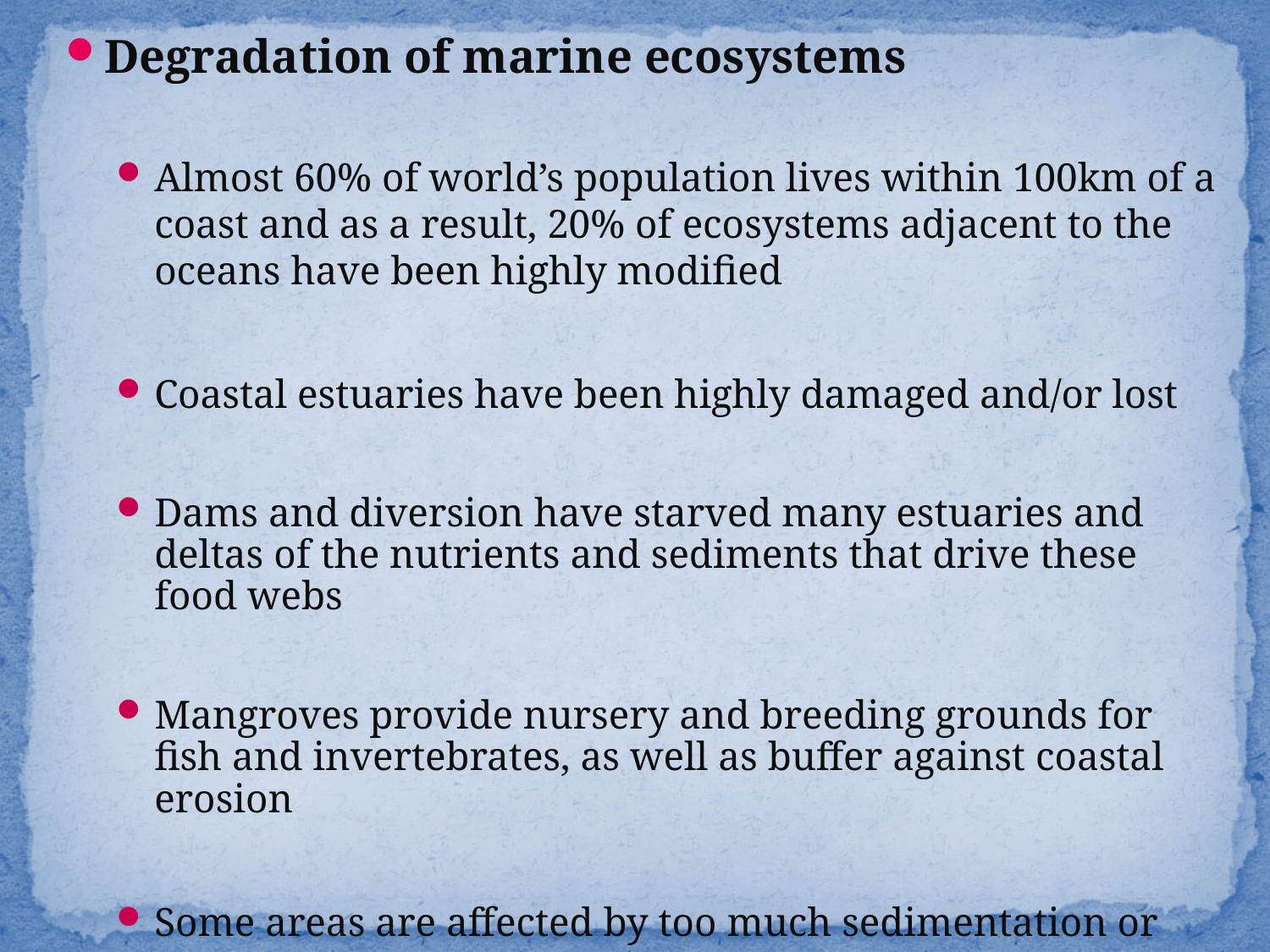

Degradation of marine ecosystems

Almost 60% of world’s population lives within 100km of a coast and as a result, 20% of ecosystems adjacent to the oceans have been highly modified

Coastal estuaries have been highly damaged and/or lost

Dams and diversion have starved many estuaries and deltas of the nutrients and sediments that drive these food webs

Mangroves provide nursery and breeding grounds for fish and invertebrates, as well as buffer against coastal erosion

Some areas are affected by too much sedimentation or the wrong nutrients
	Ex:  sea grass beds have largely been destroyed through sedimentation